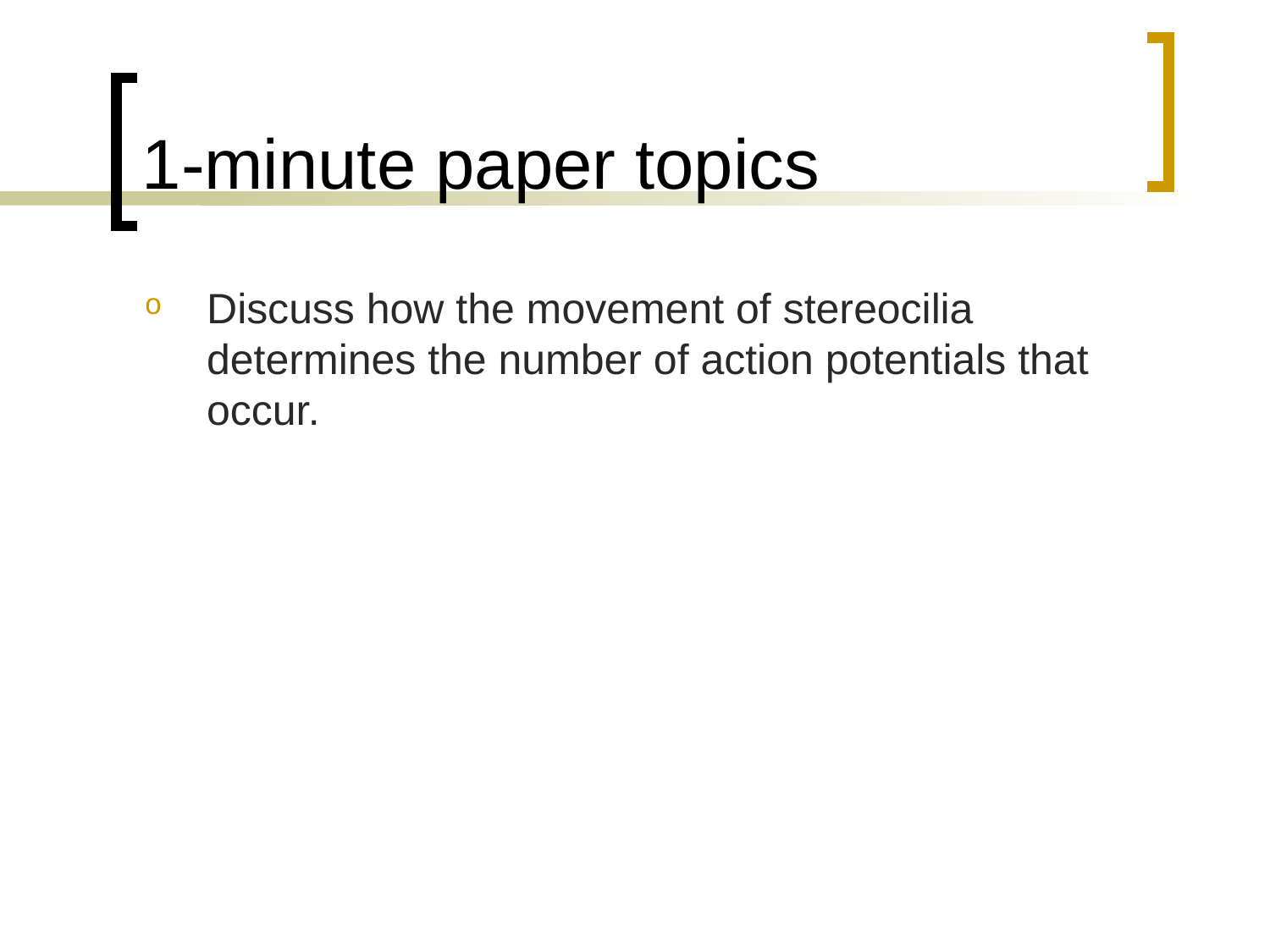

# 1-minute paper topics
Discuss how the movement of stereocilia determines the number of action potentials that occur.